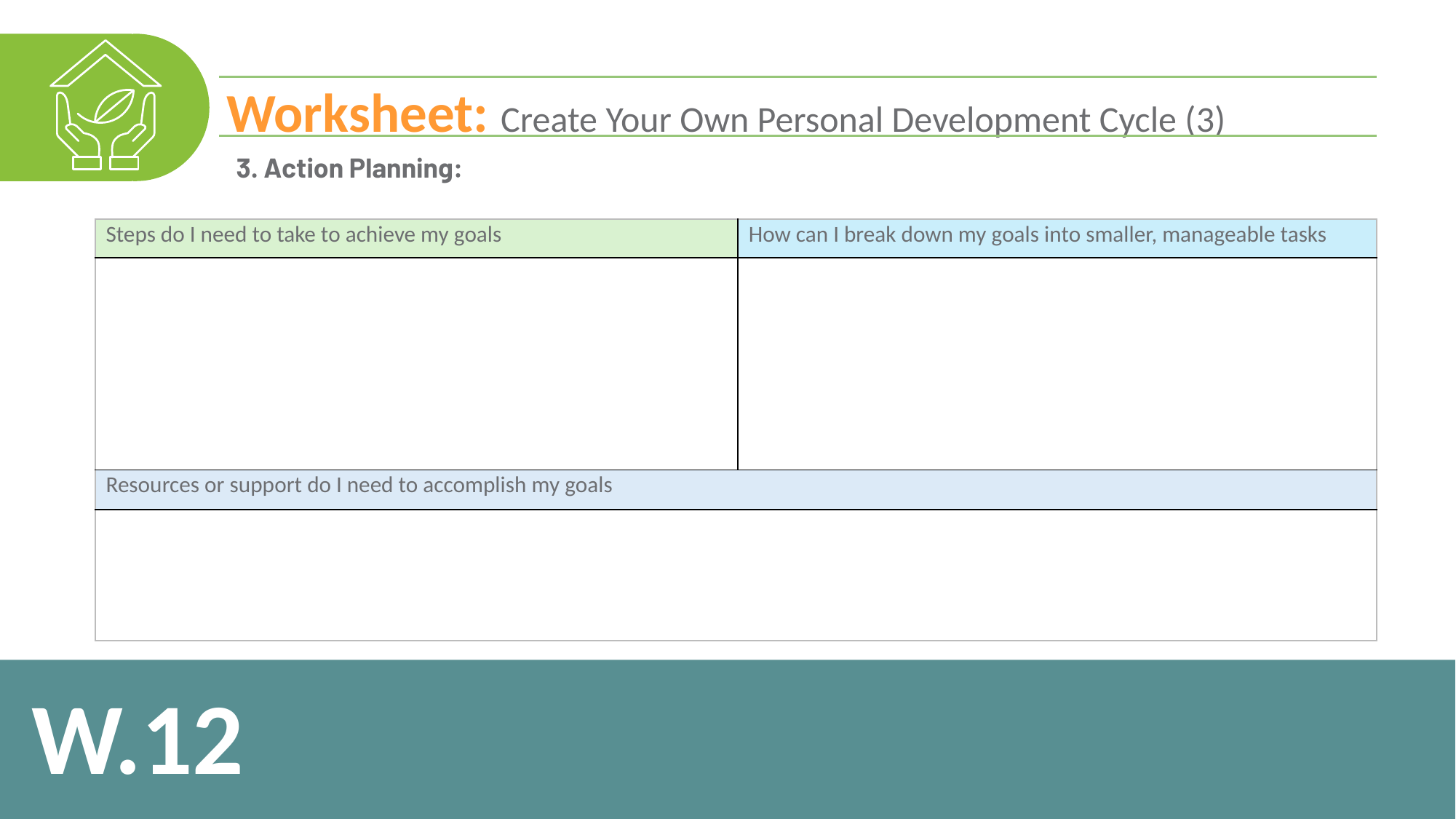

Worksheet: Create Your Own Personal Development Cycle (3)

3. Action Planning:

| Steps do I need to take to achieve my goals | How can I break down my goals into smaller, manageable tasks |
| --- | --- |
|  |  |
| Resources or support do I need to accomplish my goals |  |
|  |  |

W.12